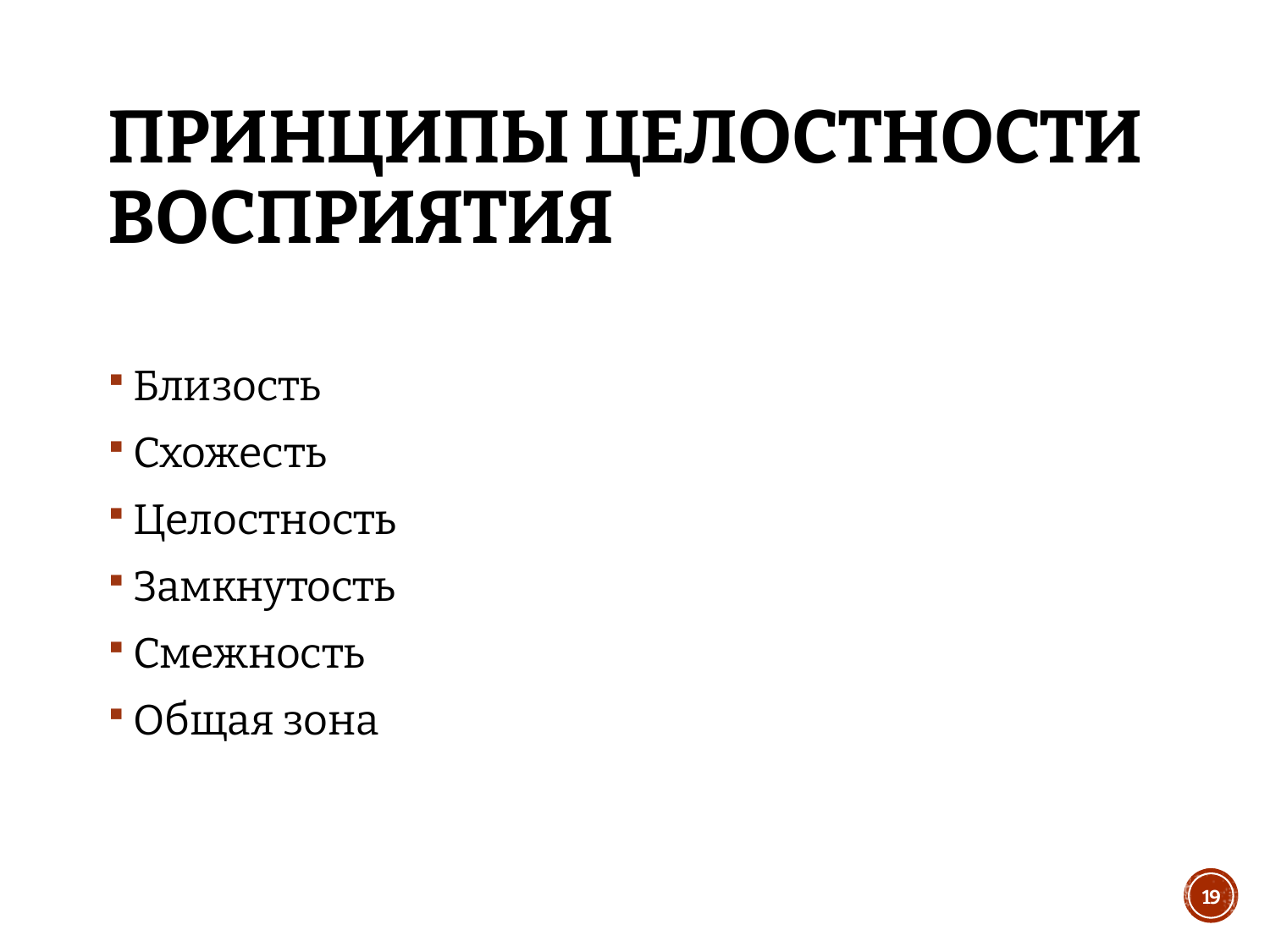

# Принципы целостности восприятия

Близость
Схожесть
Целостность
Замкнутость
Смежность
Общая зона

19